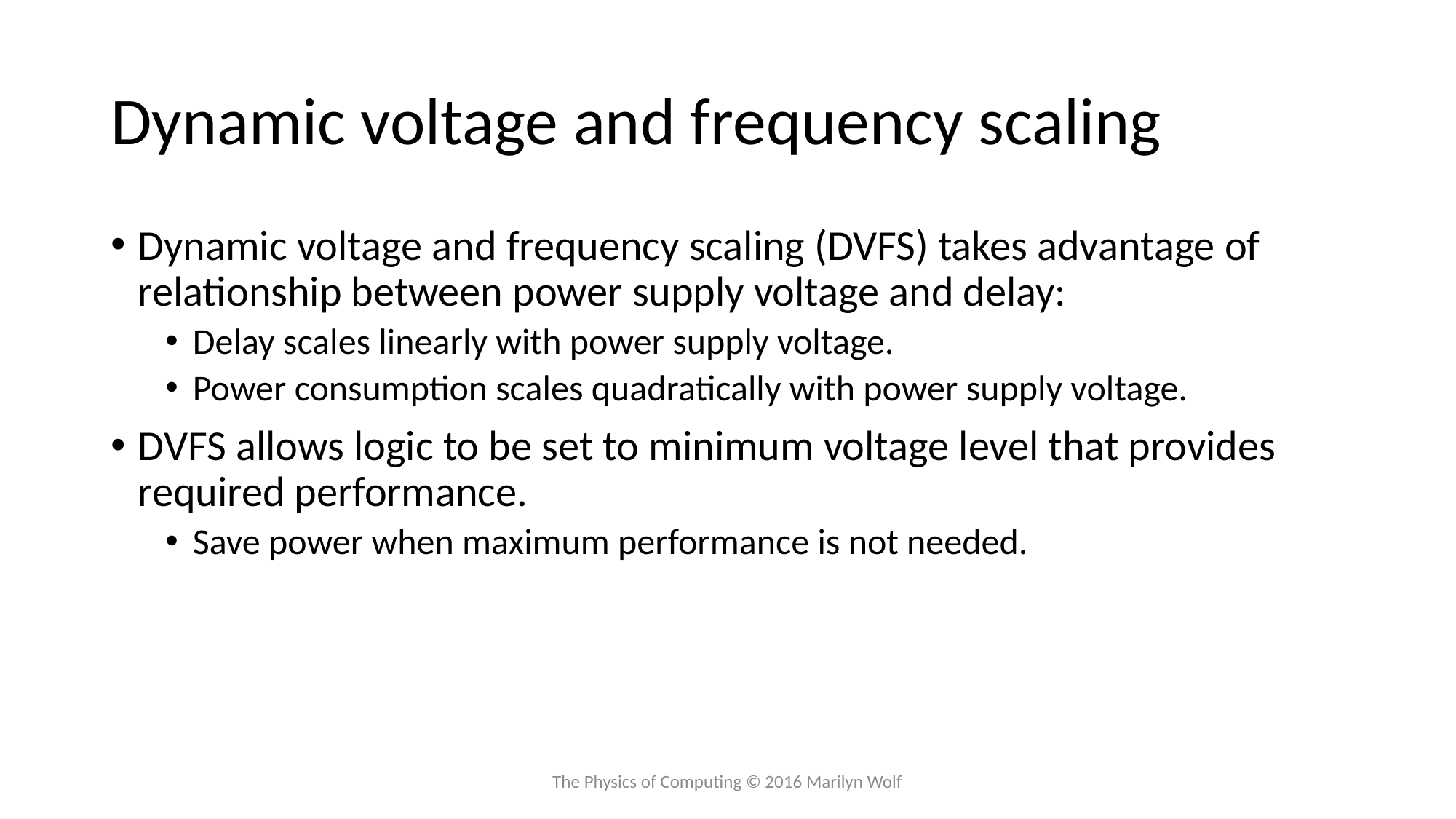

# Dynamic voltage and frequency scaling
Dynamic voltage and frequency scaling (DVFS) takes advantage of relationship between power supply voltage and delay:
Delay scales linearly with power supply voltage.
Power consumption scales quadratically with power supply voltage.
DVFS allows logic to be set to minimum voltage level that provides required performance.
Save power when maximum performance is not needed.
The Physics of Computing © 2016 Marilyn Wolf